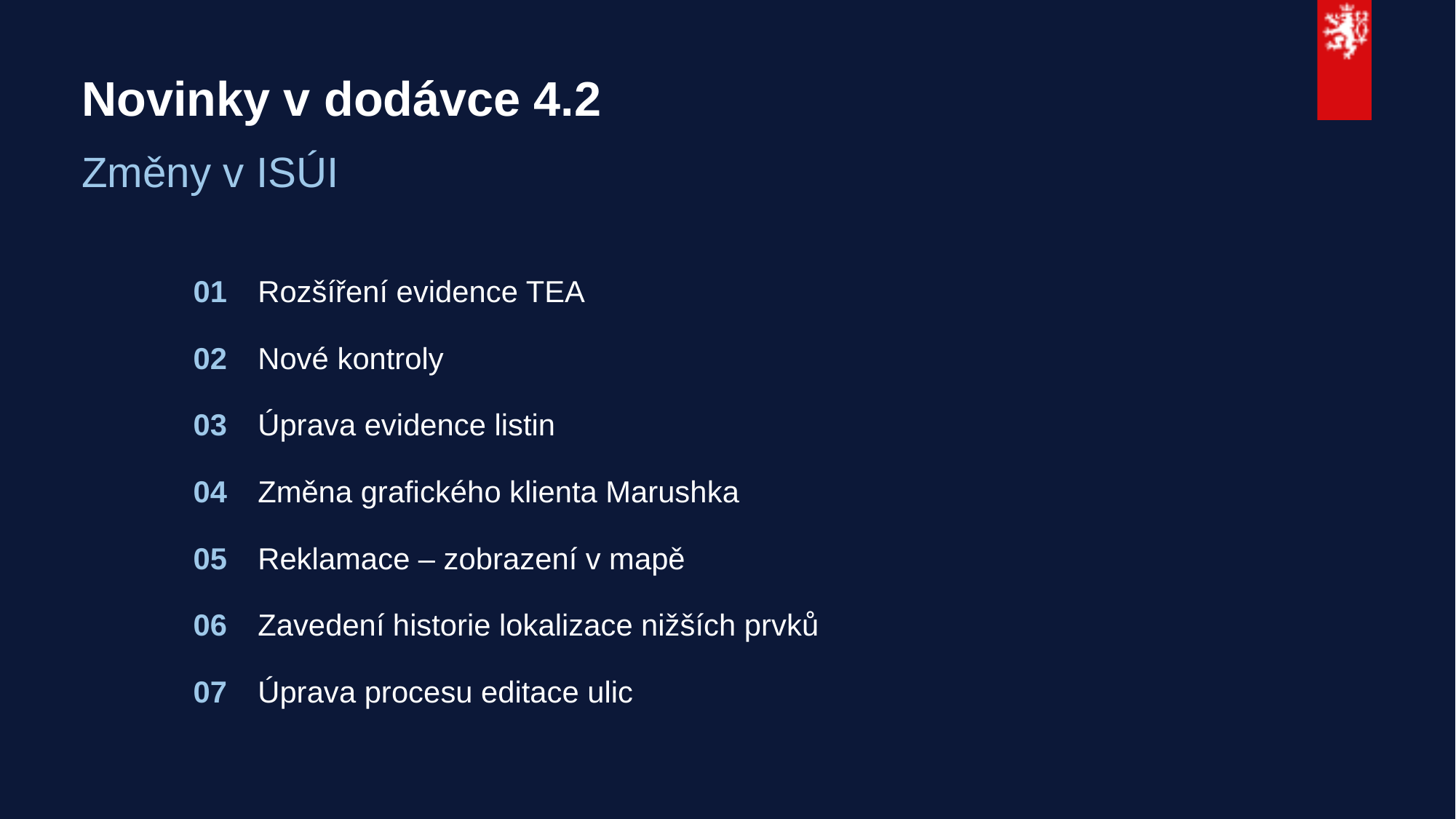

# Novinky v dodávce 4.2
Změny v ISÚI
01	Rozšíření evidence TEA
02	Nové kontroly
03	Úprava evidence listin
04	Změna grafického klienta Marushka
05	Reklamace – zobrazení v mapě
06	Zavedení historie lokalizace nižších prvků
07	Úprava procesu editace ulic